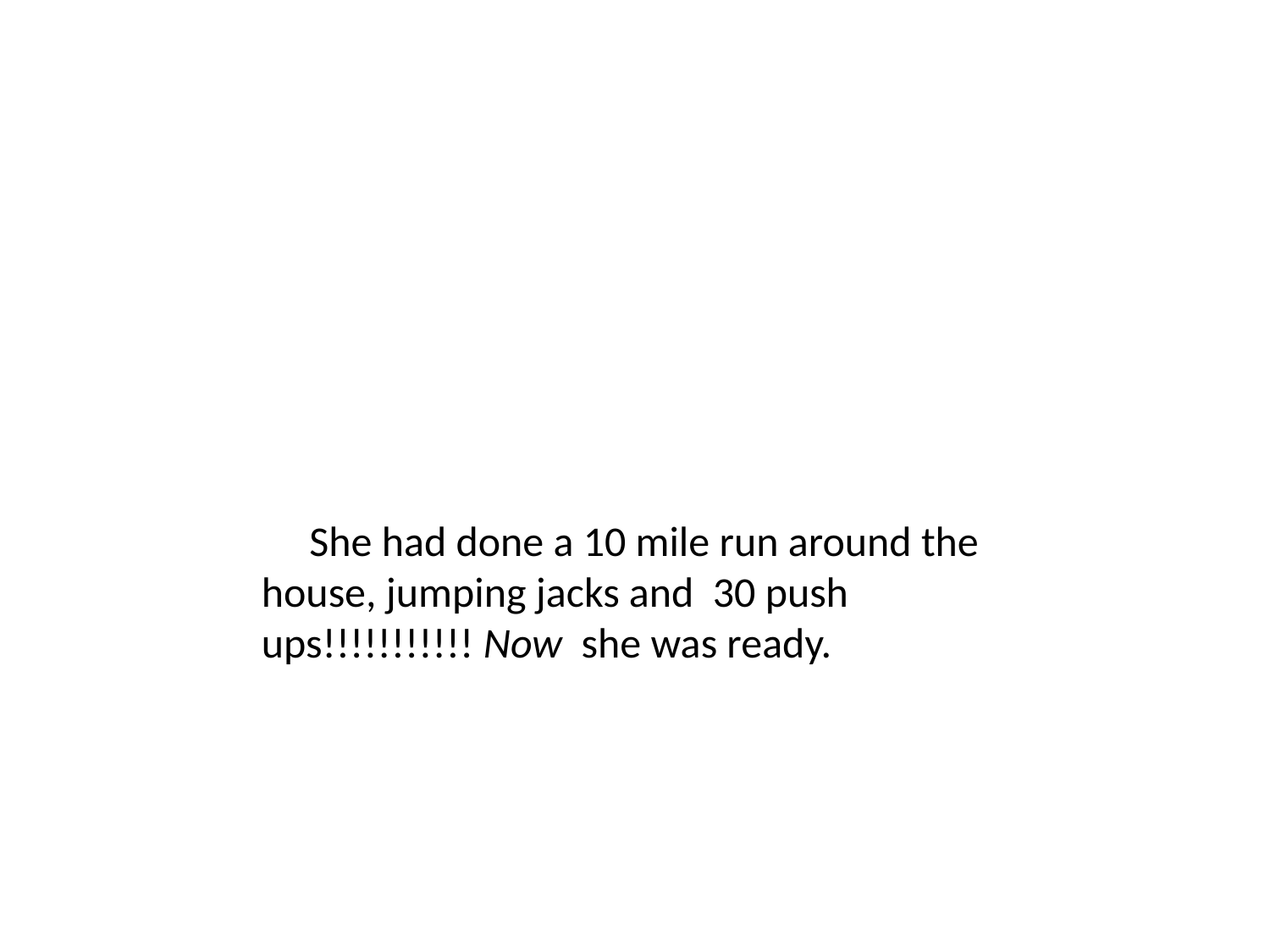

She had done a 10 mile run around the house, jumping jacks and  30 push ups!!!!!!!!!!! Now  she was ready.